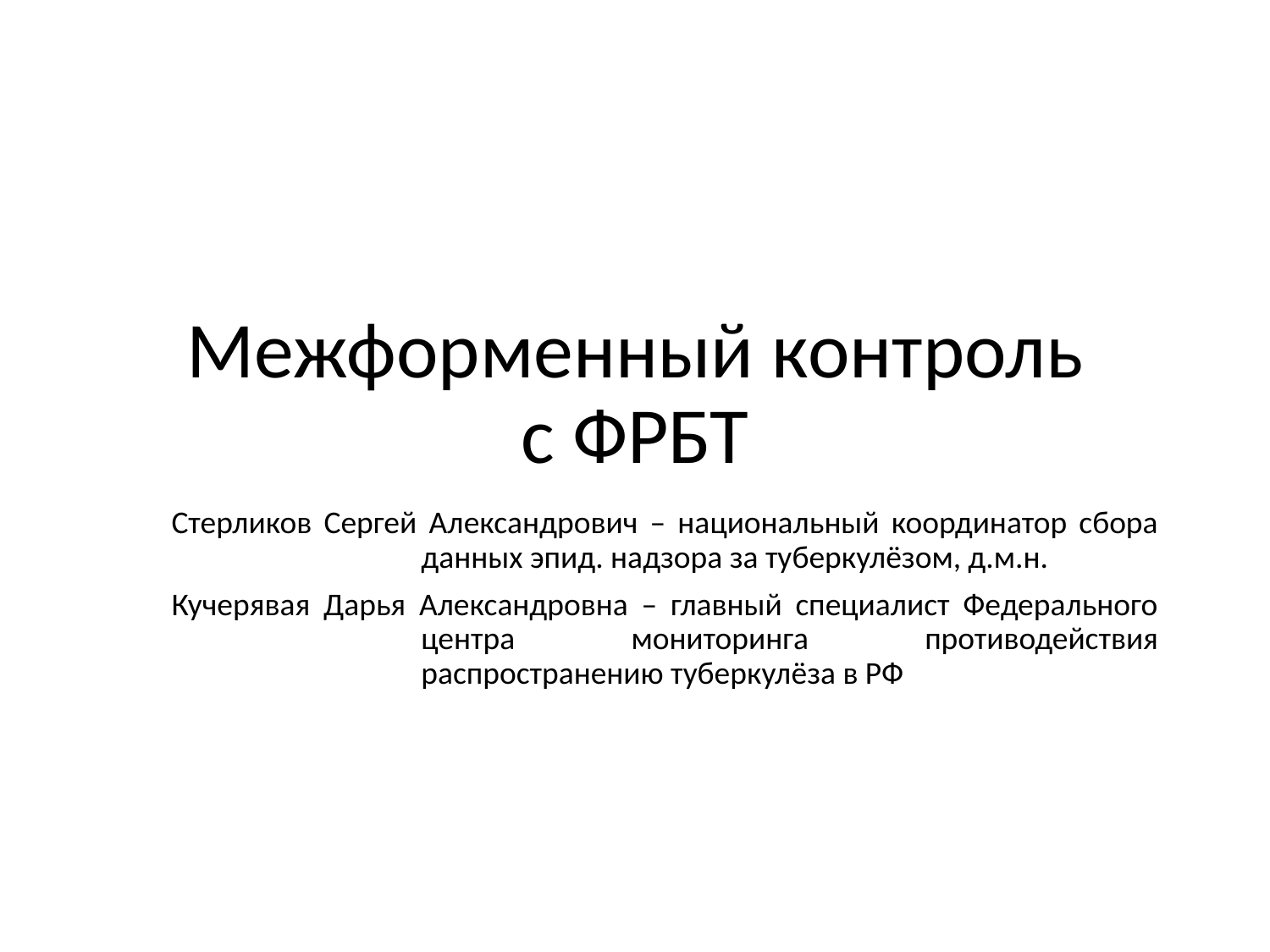

# Межформенный контроль с ФРБТ
Стерликов Сергей Александрович – национальный координатор сбора данных эпид. надзора за туберкулёзом, д.м.н.
Кучерявая Дарья Александровна – главный специалист Федерального центра мониторинга противодействия распространению туберкулёза в РФ